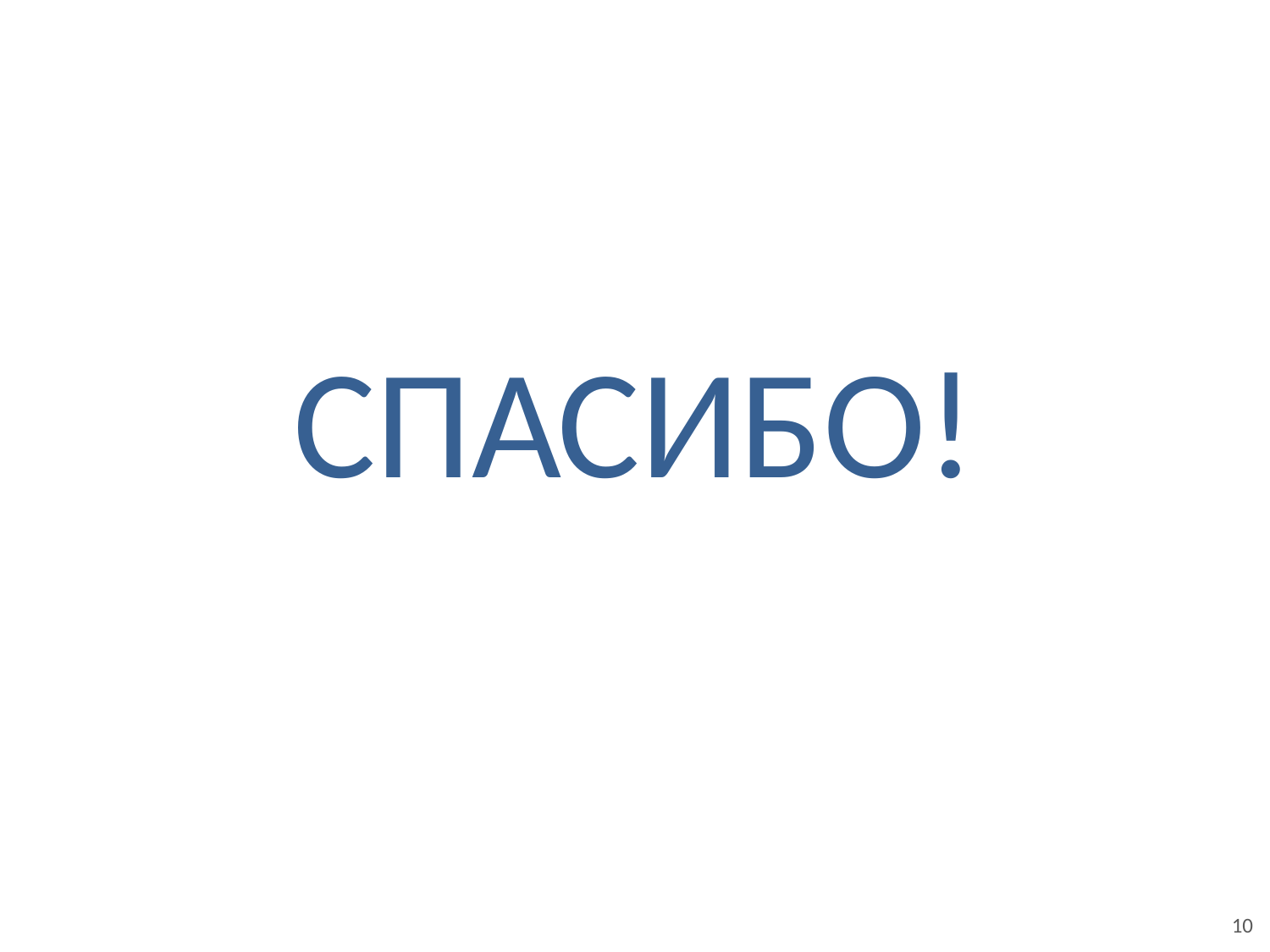

СПАСИБО!
10
© НОУ ДПО «ЦИПК Росатома»